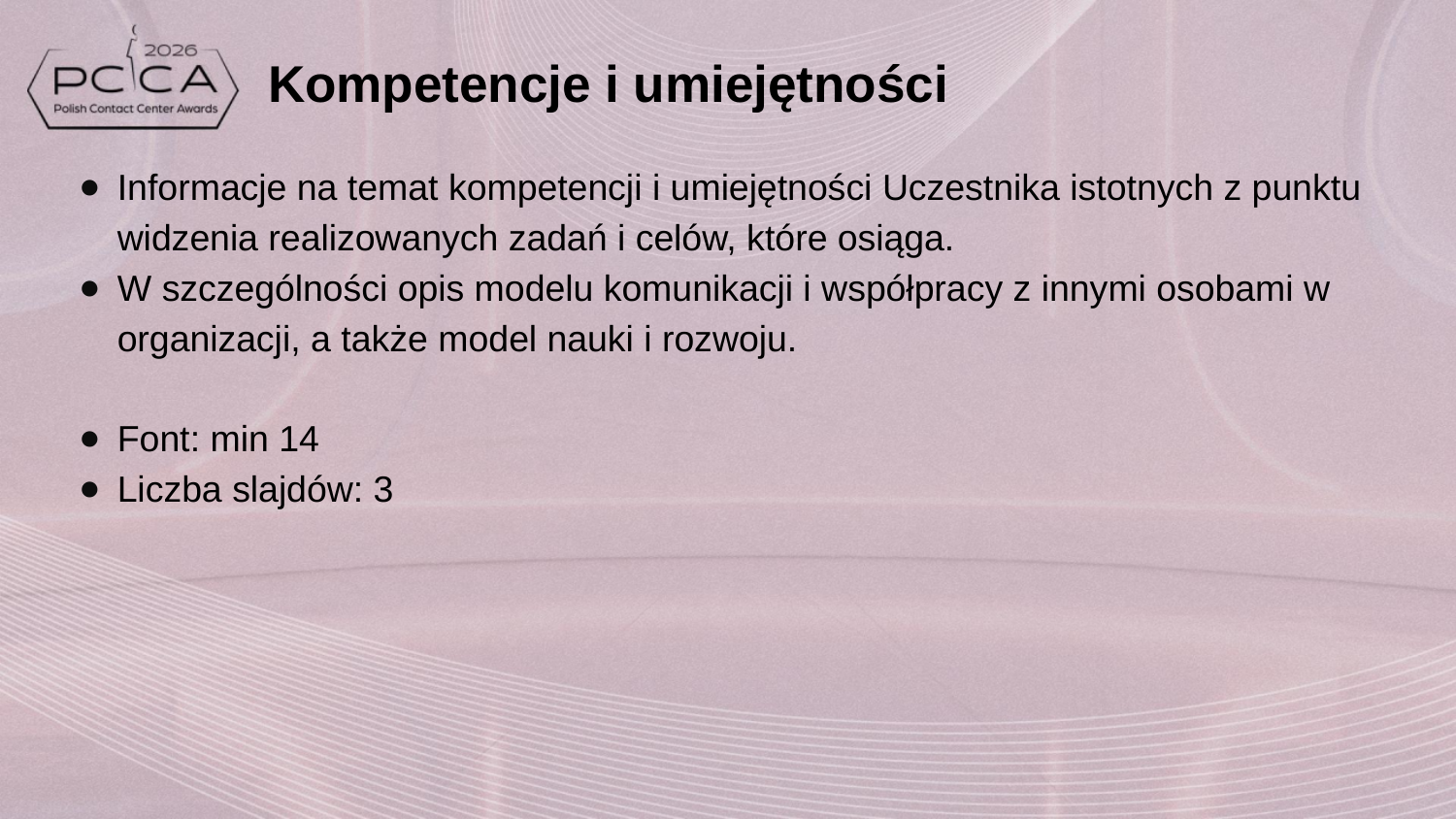

# Kompetencje i umiejętności
Informacje na temat kompetencji i umiejętności Uczestnika istotnych z punktu widzenia realizowanych zadań i celów, które osiąga.
W szczególności opis modelu komunikacji i współpracy z innymi osobami w organizacji, a także model nauki i rozwoju.

Font: min 14
Liczba slajdów: 3